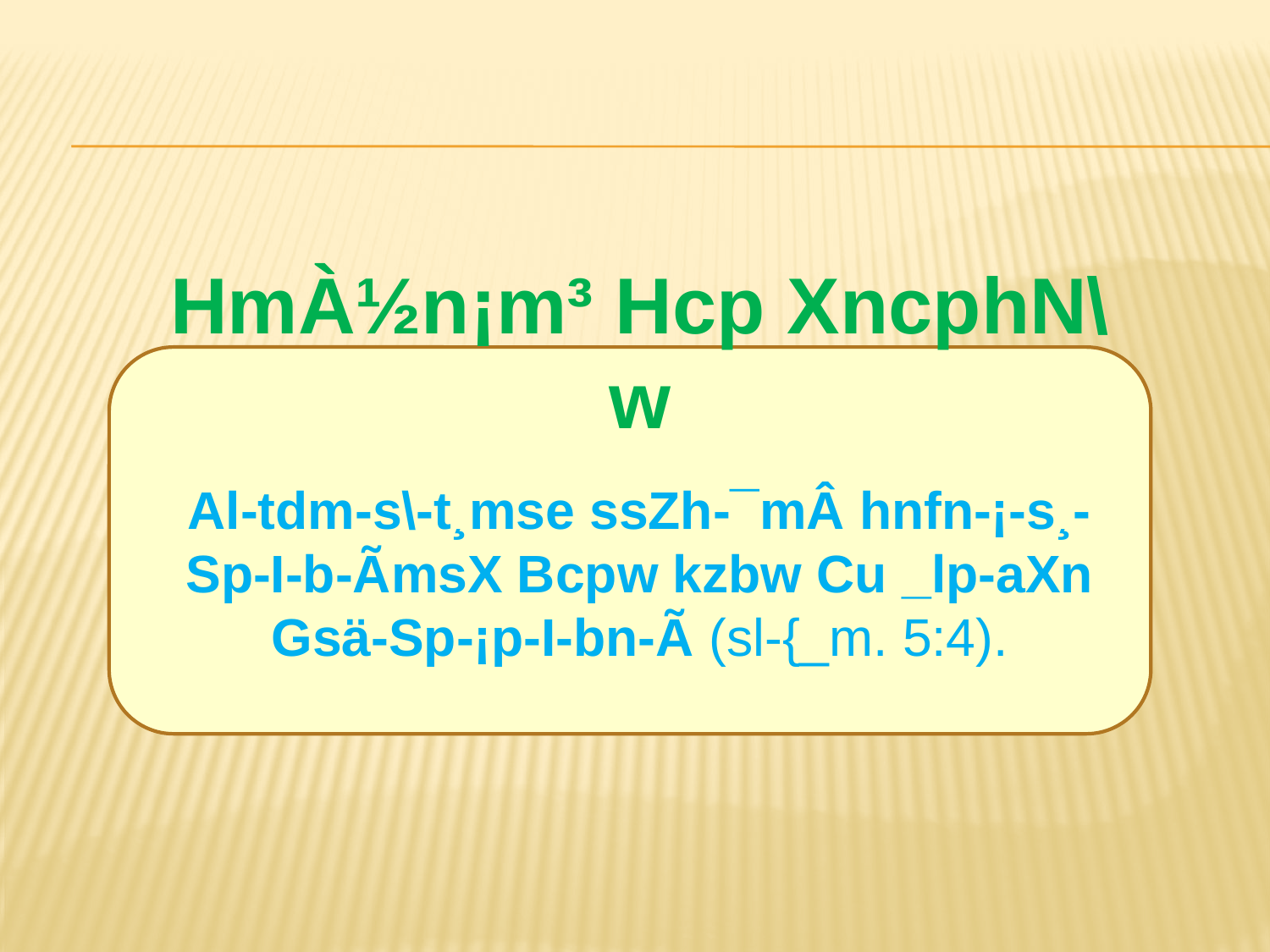

HmÀ½n¡m³ Hcp XncphN\w

Al-tdm-s\-t¸mse ssZh-¯mÂ hnfn-¡-s¸-Sp-I-b-ÃmsX Bcpw kzbw Cu _lp-aXn Gsä-Sp-¡p-I-bn-Ã (sl-{_m. 5:4).